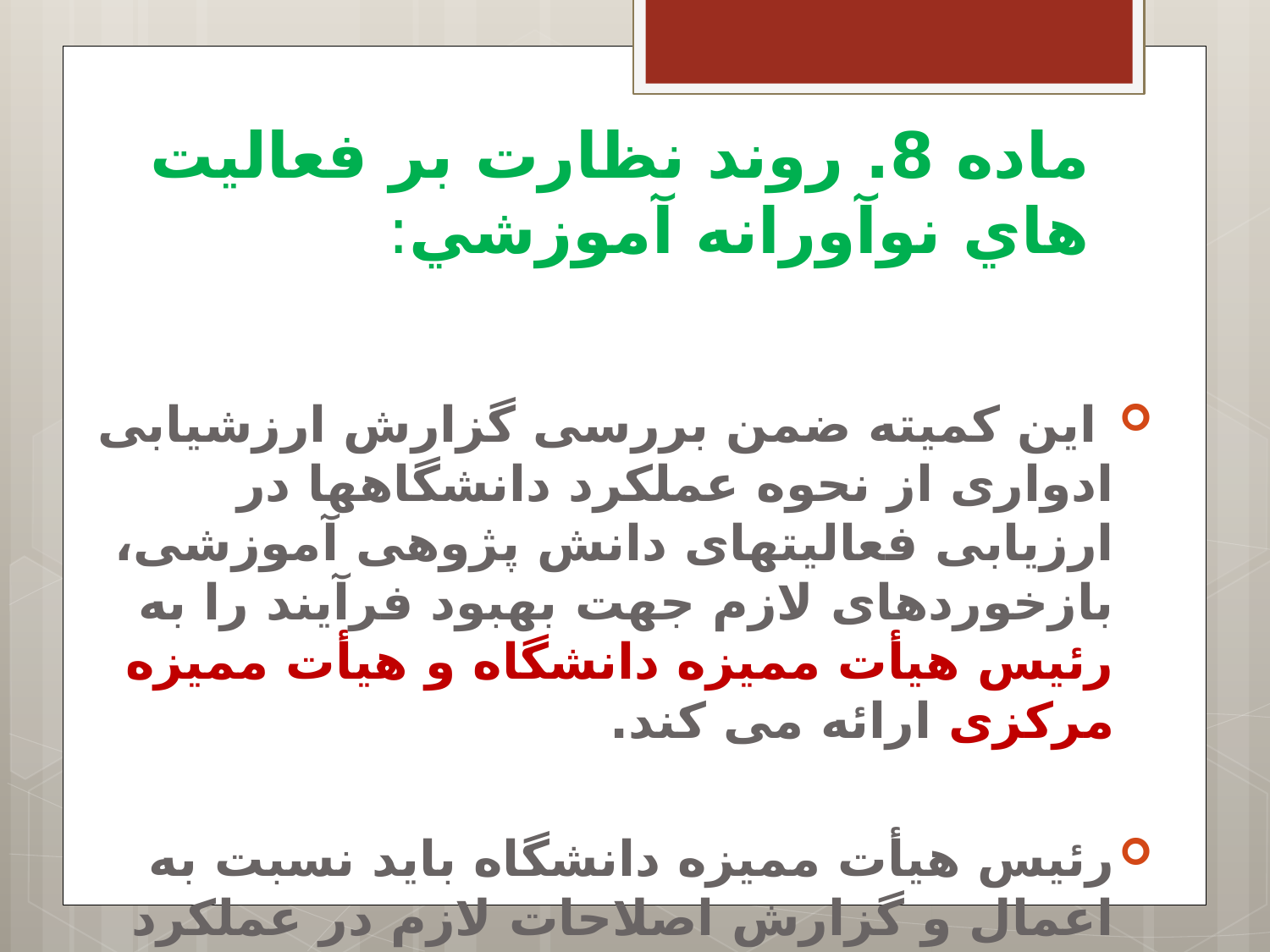

# ماده 8. روند نظارت بر فعاليت هاي نوآورانه آموزشي:

 این کمیته ضمن بررسی گزارش ارزشیابی ادواری از نحوه عملکرد دانشگاهها در ارزیابی فعالیتهای دانش پژوهی آموزشی، بازخوردهای لازم جهت بهبود فرآیند را به رئیس هیأت ممیزه دانشگاه و هیأت ممیزه مرکزی ارائه می کند.

رئیس هیأت ممیزه دانشگاه باید نسبت به اعمال و گزارش اصلاحات لازم در عملکرد کمیته دانش پژوهی متناسب با بازخوردهای دریافت شده اقدام نماید.